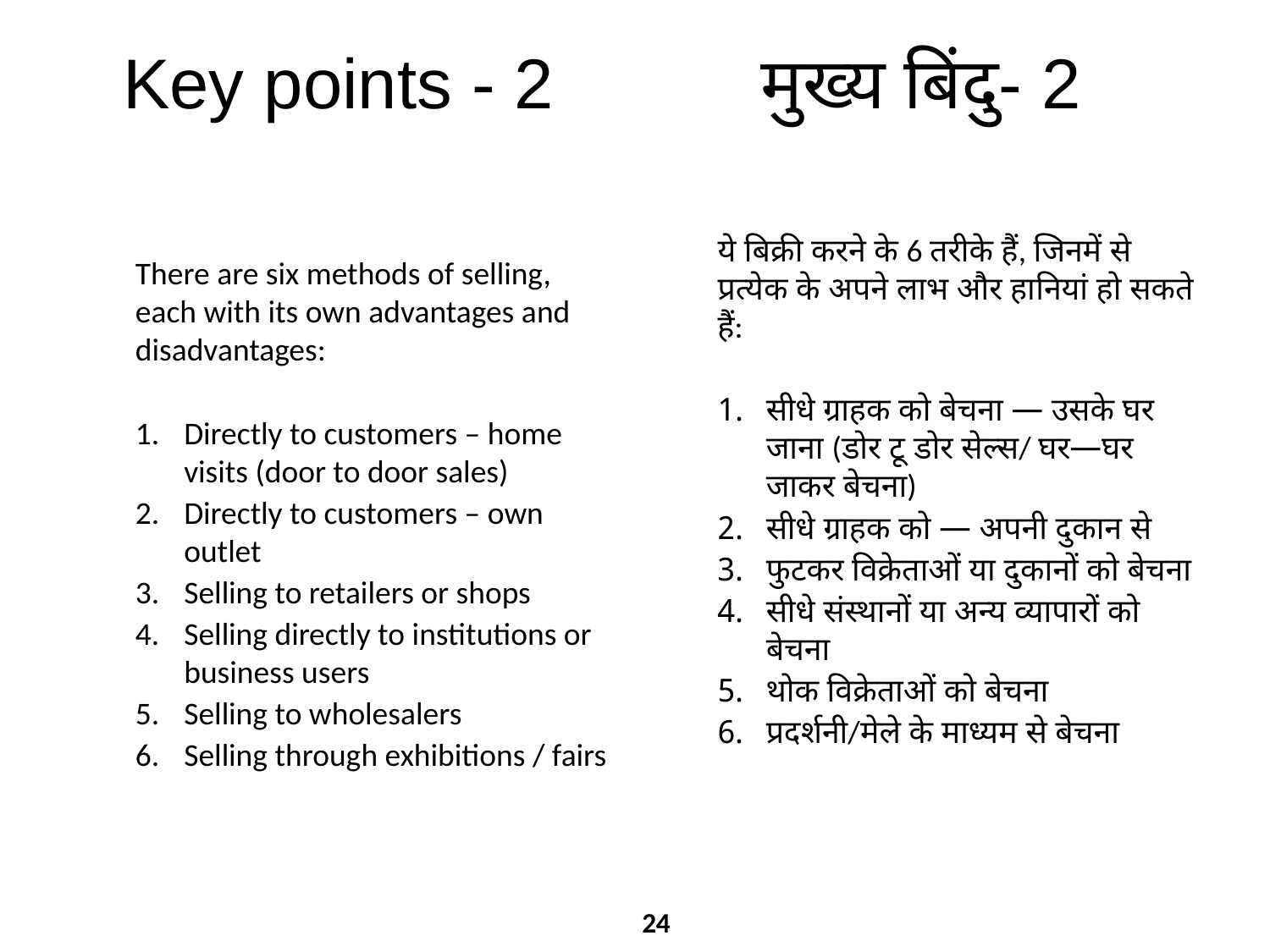

Key points - 2
मुख्य बिंदु- 2

There are six methods of selling, each with its own advantages and disadvantages:

Directly to customers – home visits (door to door sales)
Directly to customers – own outlet
Selling to retailers or shops
Selling directly to institutions or business users
Selling to wholesalers
Selling through exhibitions / fairs
ये ​बिक्री करने के 6 तरीके हैं, जिनमें से प्रत्येक के अपने लाभ और हानियां हो सकते हैं:

सीधे ग्राहक को बेचना — उसके घर जाना (डोर टू डोर सेल्स/ घर—घर जाकर बेचना)
सीधे ग्राहक को — अपनी दुकान से
फुटकर विक्रेताओं या दुकानों को बेचना
सीधे संस्थानों या अन्य व्यापारों को बेचना
थोक विक्रेताओं को बेचना
प्रदर्शनी/मेले के माध्यम से बेचना

24